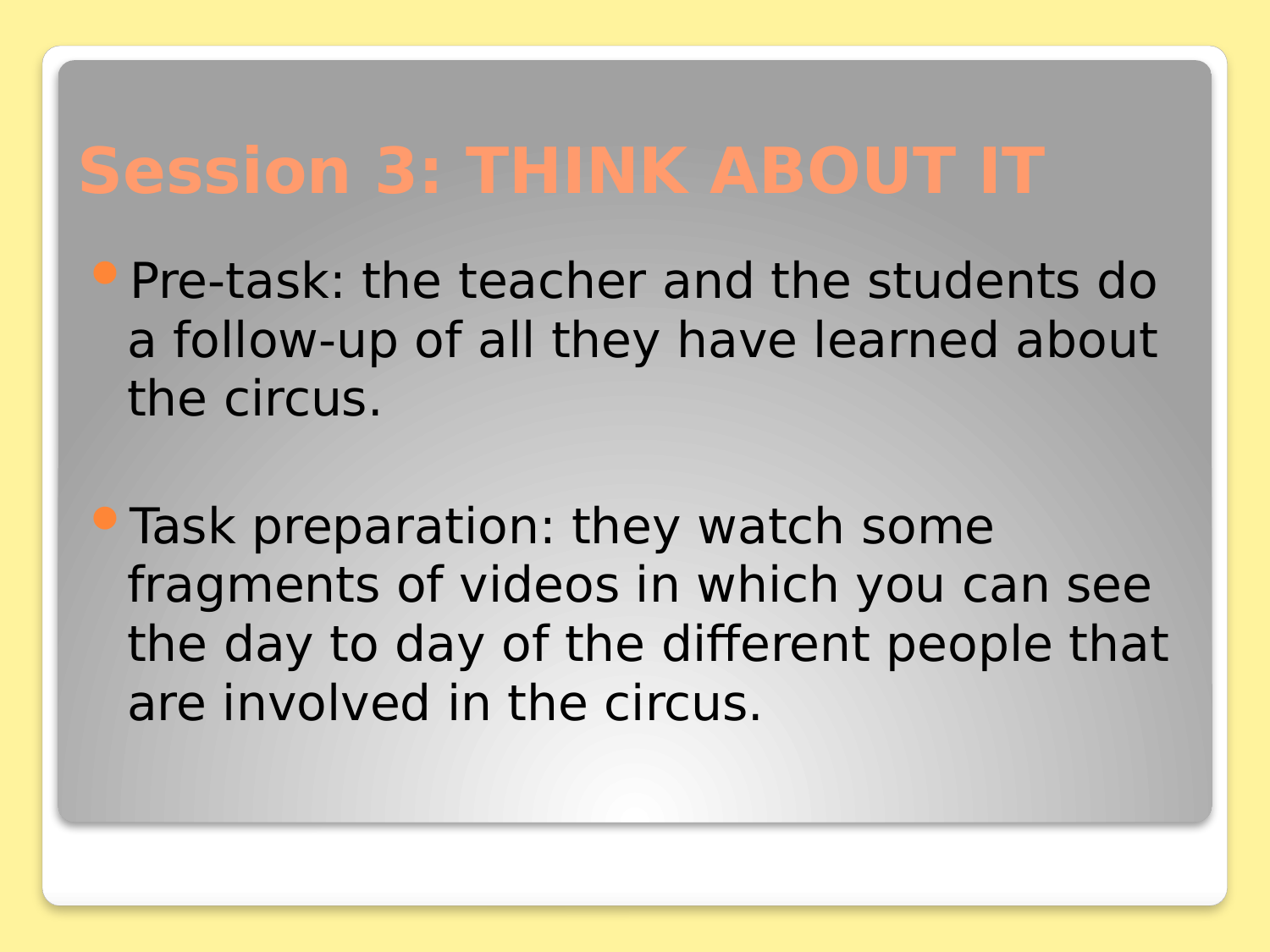

# Session 3: THINK ABOUT IT
Pre-task: the teacher and the students do a follow-up of all they have learned about the circus.

Task preparation: they watch some fragments of videos in which you can see the day to day of the different people that are involved in the circus.